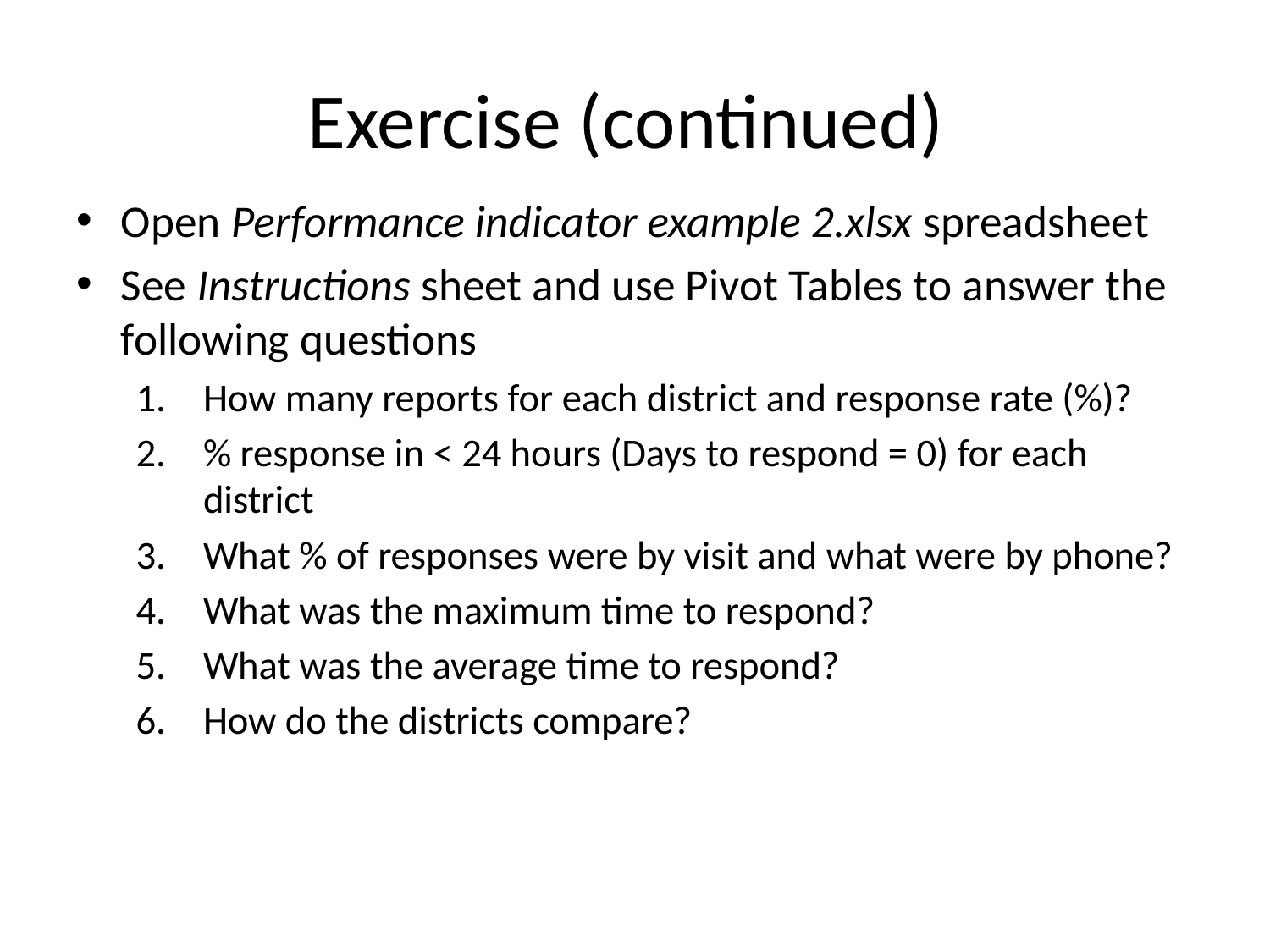

# Exercise (continued)
Open Performance indicator example 2.xlsx spreadsheet
See Instructions sheet and use Pivot Tables to answer the following questions
How many reports for each district and response rate (%)?
% response in < 24 hours (Days to respond = 0) for each district
What % of responses were by visit and what were by phone?
What was the maximum time to respond?
What was the average time to respond?
How do the districts compare?